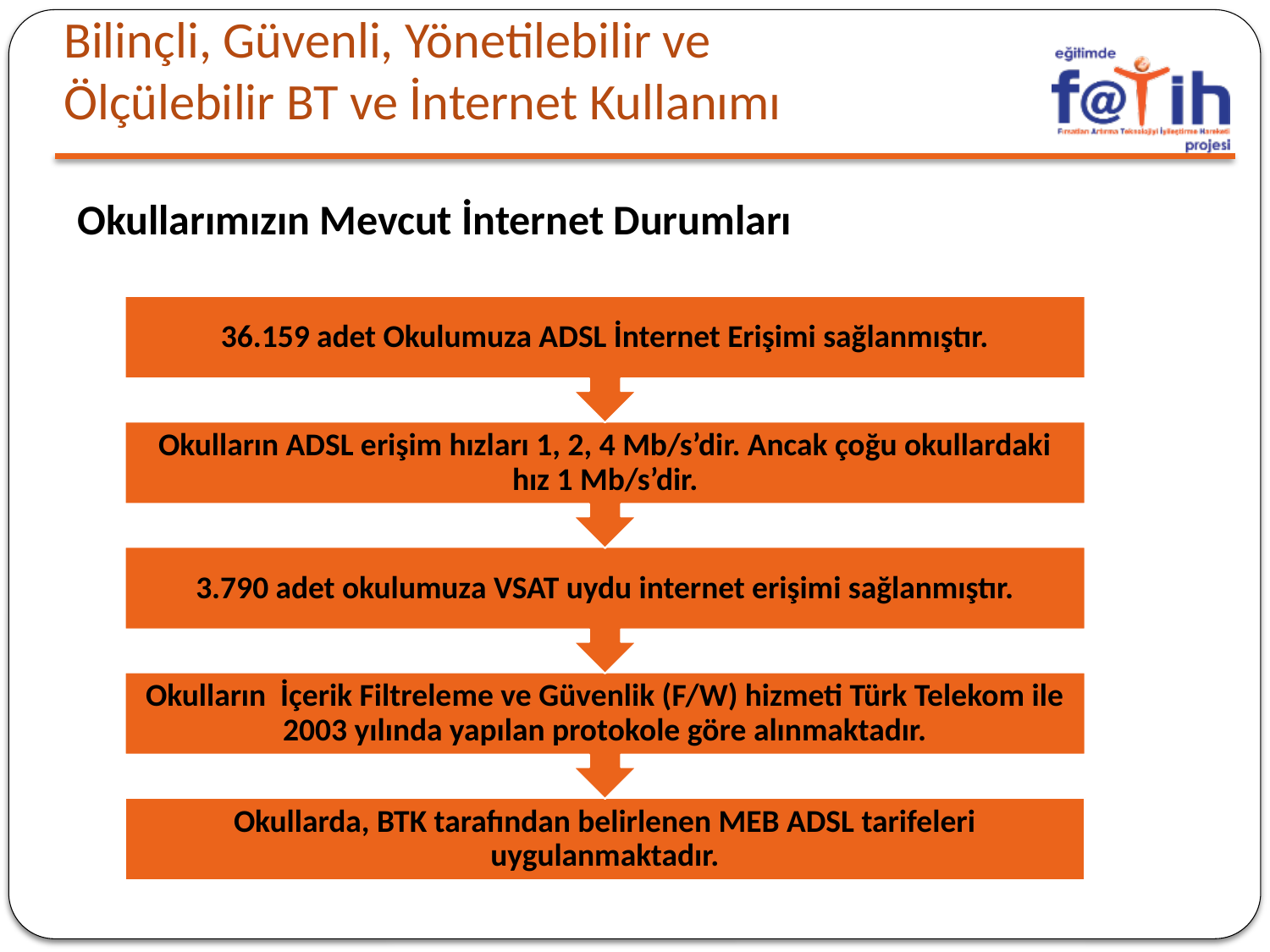

# Bilinçli, Güvenli, Yönetilebilir ve Ölçülebilir BT ve İnternet Kullanımı
Okullarımızın Mevcut İnternet Durumları
Okullarda, BTK tarafından belirlenen MEB ADSL tarifeleri uygulanmaktadır.
Okulların  İçerik Filtreleme ve Güvenlik (F/W) hizmeti Türk Telekom ile 2003 yılında yapılan protokole göre alınmaktadır.
3.790 adet okulumuza VSAT uydu internet erişimi sağlanmıştır.
Okulların ADSL erişim hızları 1, 2, 4 Mb/s’dir. Ancak çoğu okullardaki hız 1 Mb/s’dir.
36.159 adet Okulumuza ADSL İnternet Erişimi sağlanmıştır.